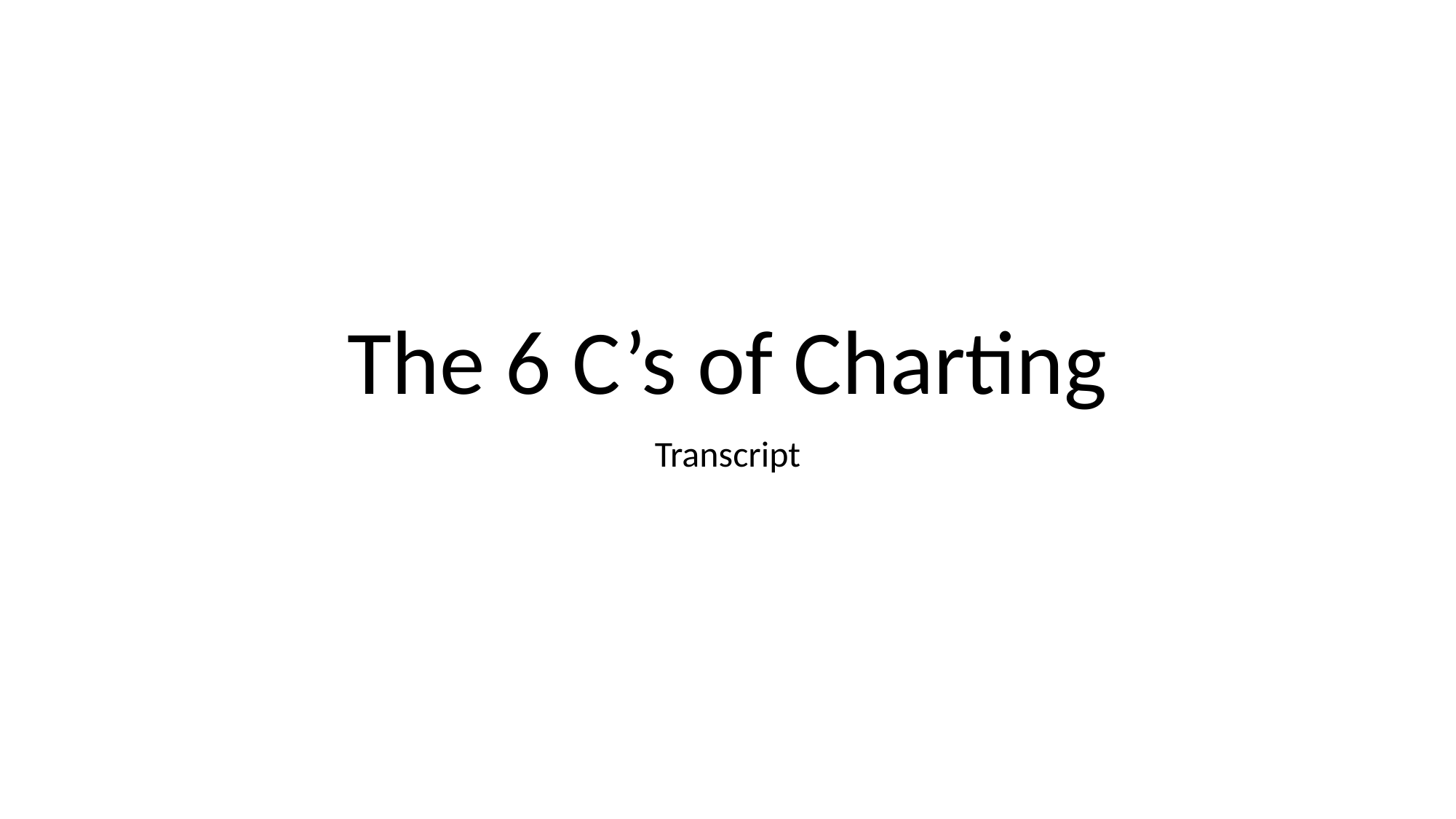

# The 6 C’s of Charting
Transcript